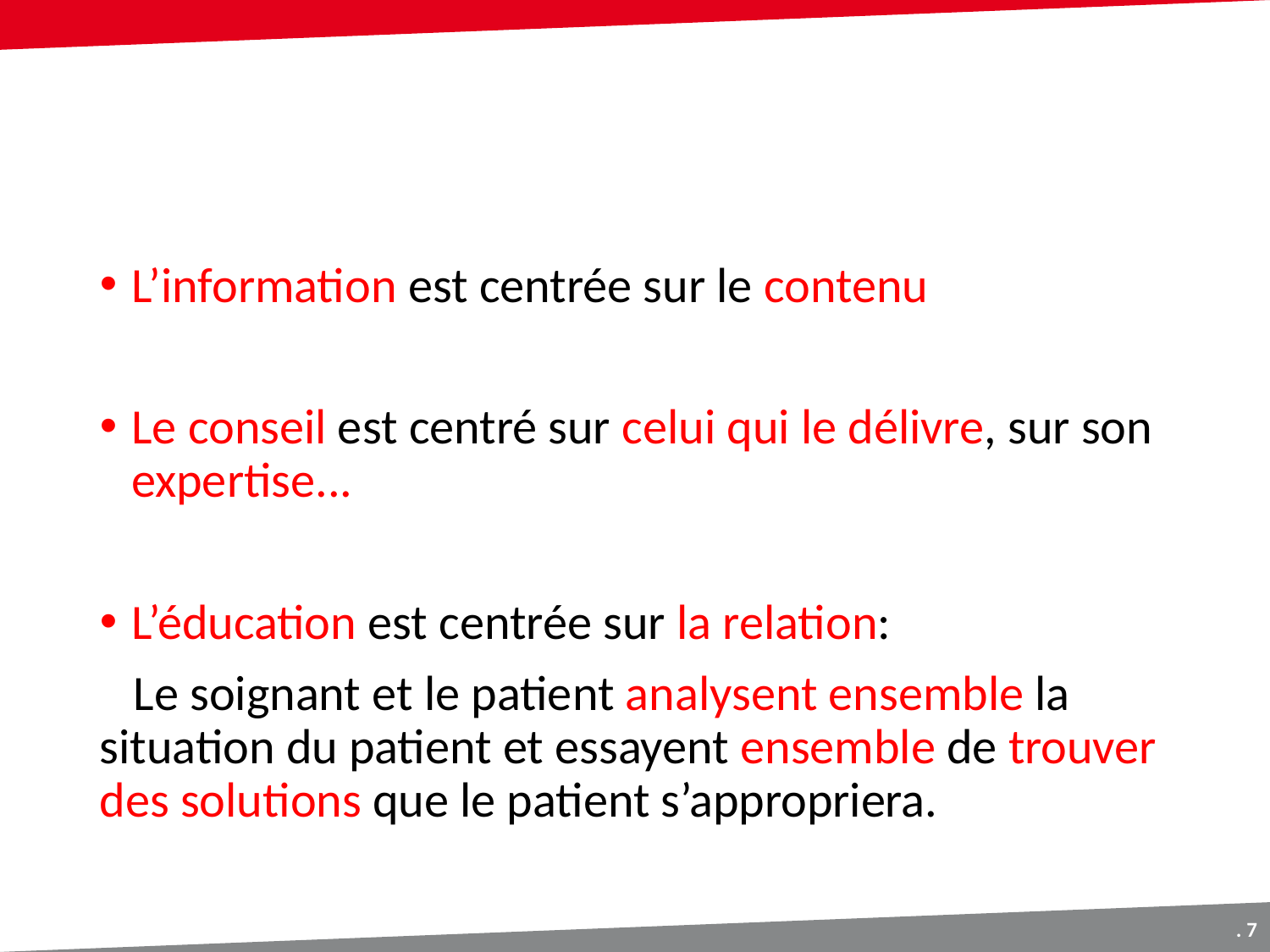

#
L’information est centrée sur le contenu

Le conseil est centré sur celui qui le délivre, sur son expertise...

L’éducation est centrée sur la relation:
   Le soignant et le patient analysent ensemble la situation du patient et essayent ensemble de trouver des solutions que le patient s’appropriera.
. 7